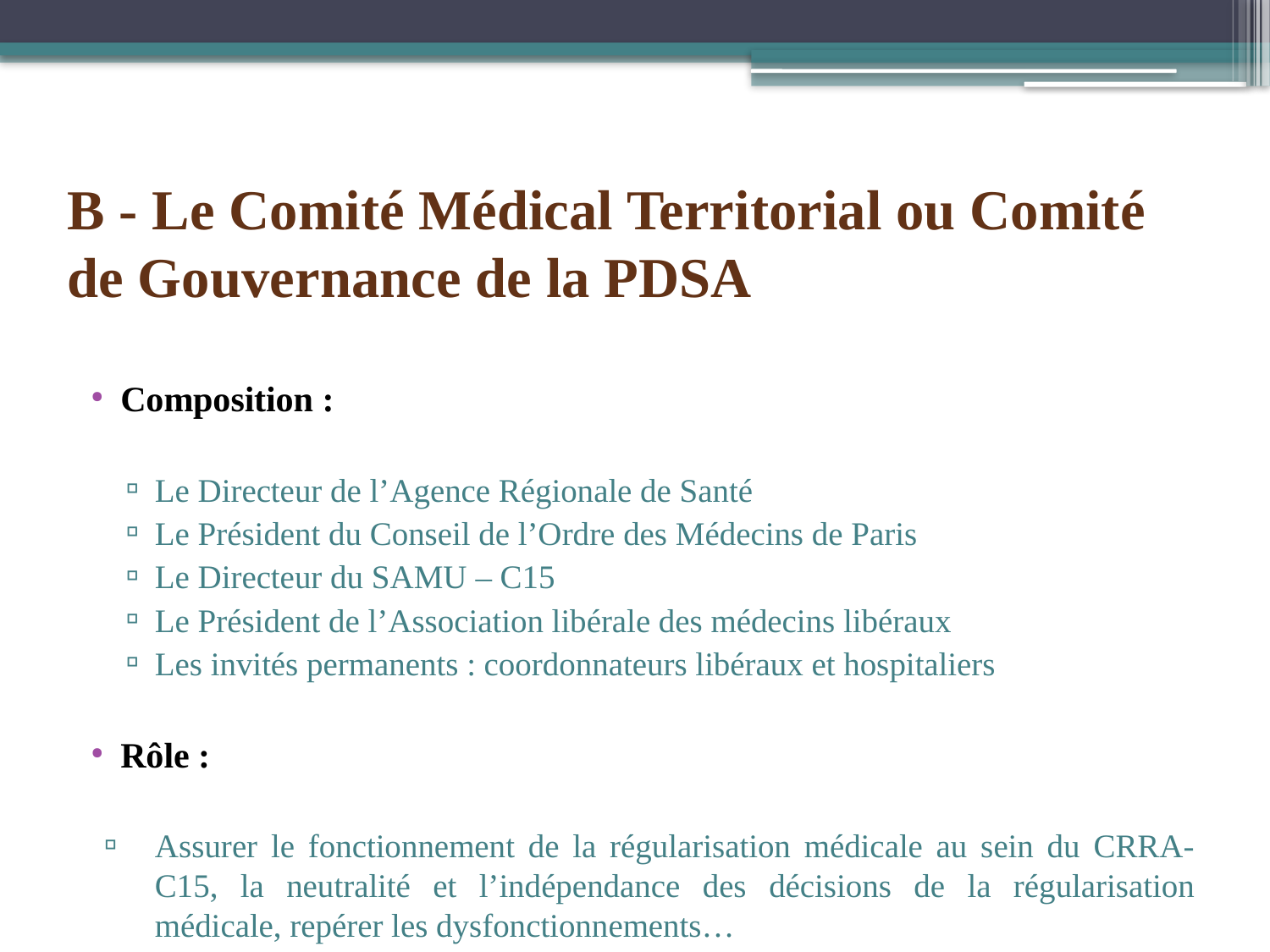

# B - Le Comité Médical Territorial ou Comité de Gouvernance de la PDSA

Composition :

Le Directeur de l’Agence Régionale de Santé
Le Président du Conseil de l’Ordre des Médecins de Paris
Le Directeur du SAMU – C15
Le Président de l’Association libérale des médecins libéraux
Les invités permanents : coordonnateurs libéraux et hospitaliers

Rôle :

Assurer le fonctionnement de la régularisation médicale au sein du CRRA-C15, la neutralité et l’indépendance des décisions de la régularisation médicale, repérer les dysfonctionnements…